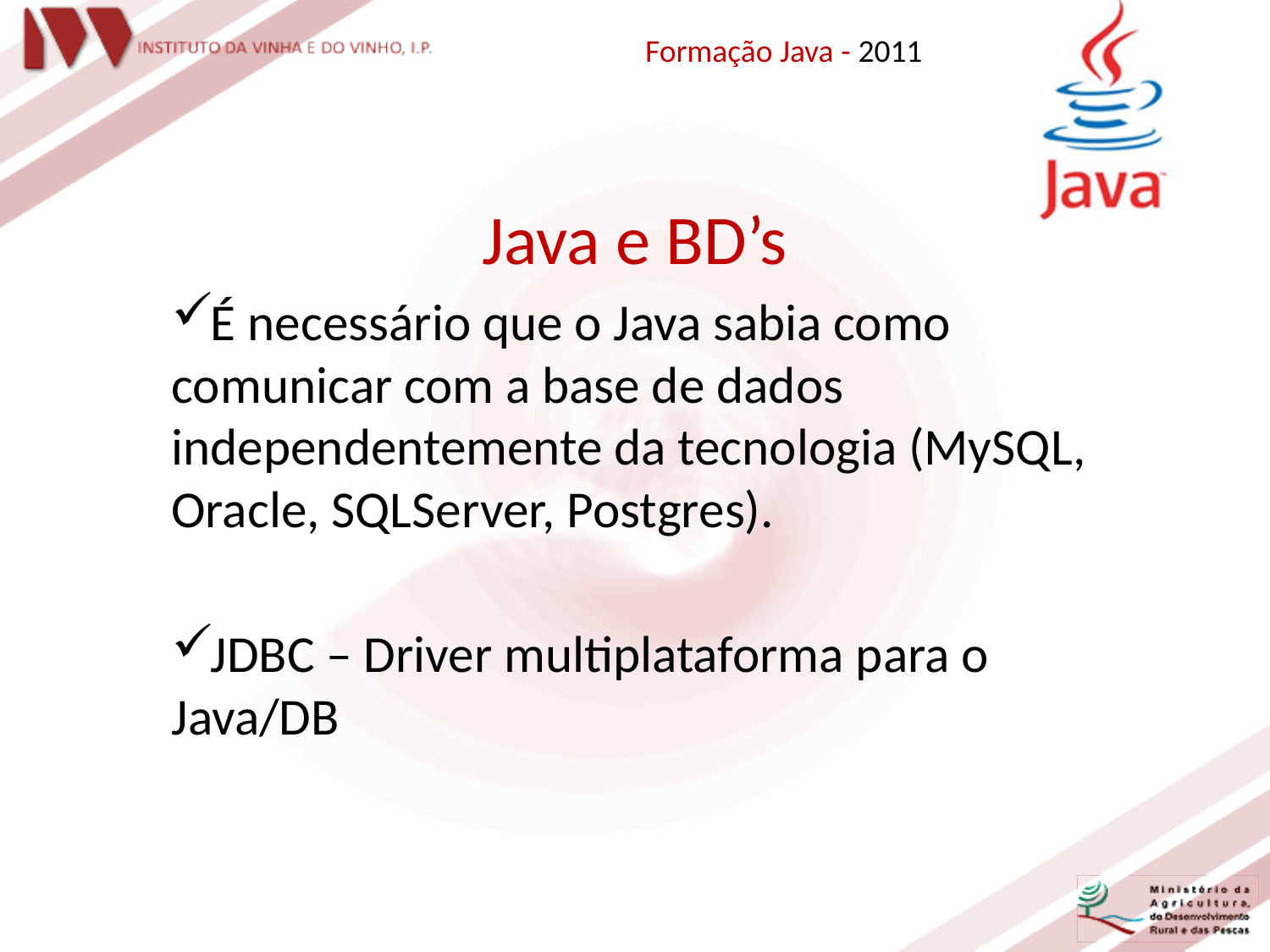

Formação Java - 2011
Java e BD’s
É necessário que o Java sabia como comunicar com a base de dados independentemente da tecnologia (MySQL, Oracle, SQLServer, Postgres).

JDBC – Driver multiplataforma para o Java/DB